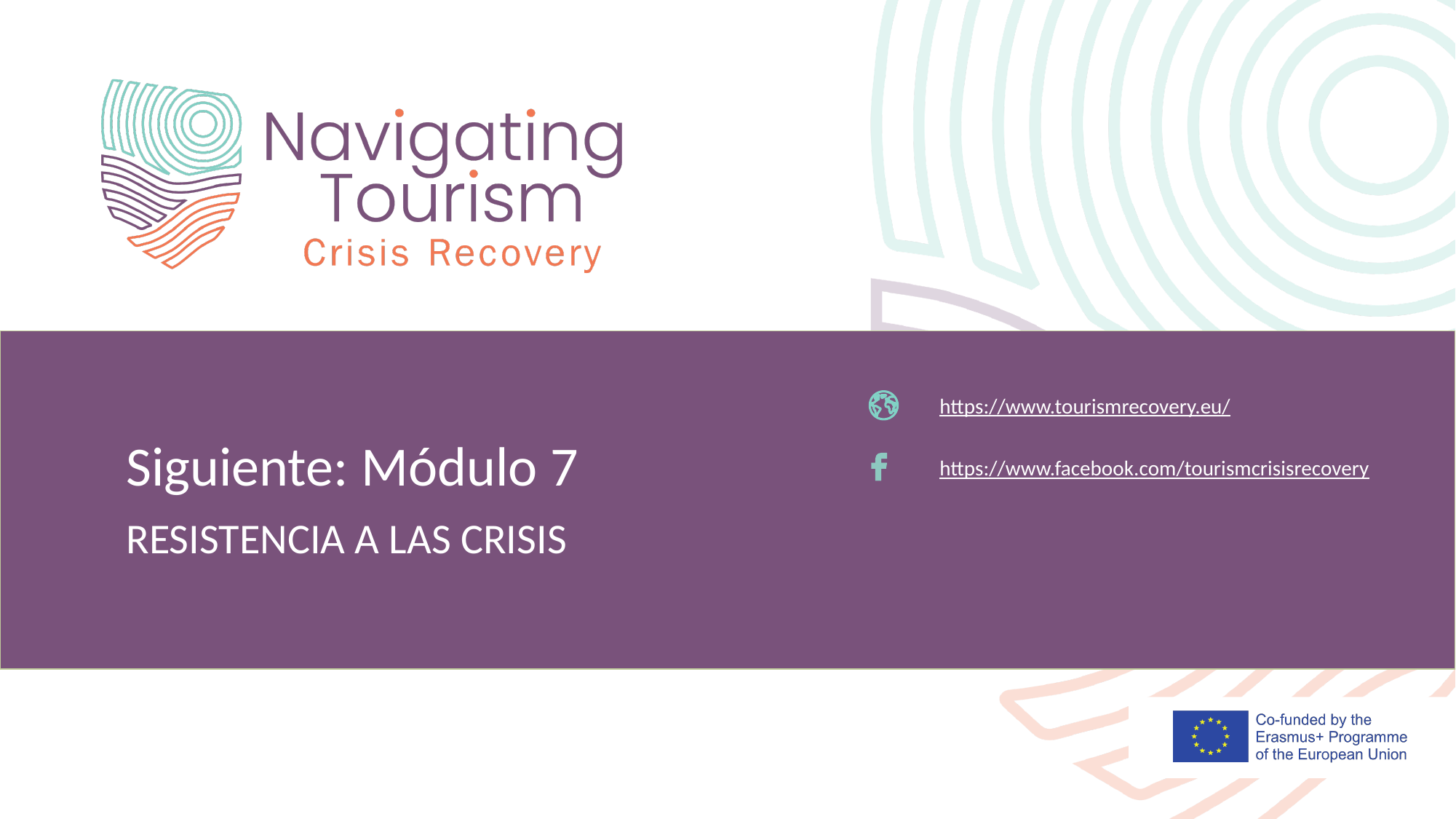

https://www.tourismrecovery.eu/

Siguiente: Módulo 7
https://www.facebook.com/tourismcrisisrecovery

RESISTENCIA A LAS CRISIS